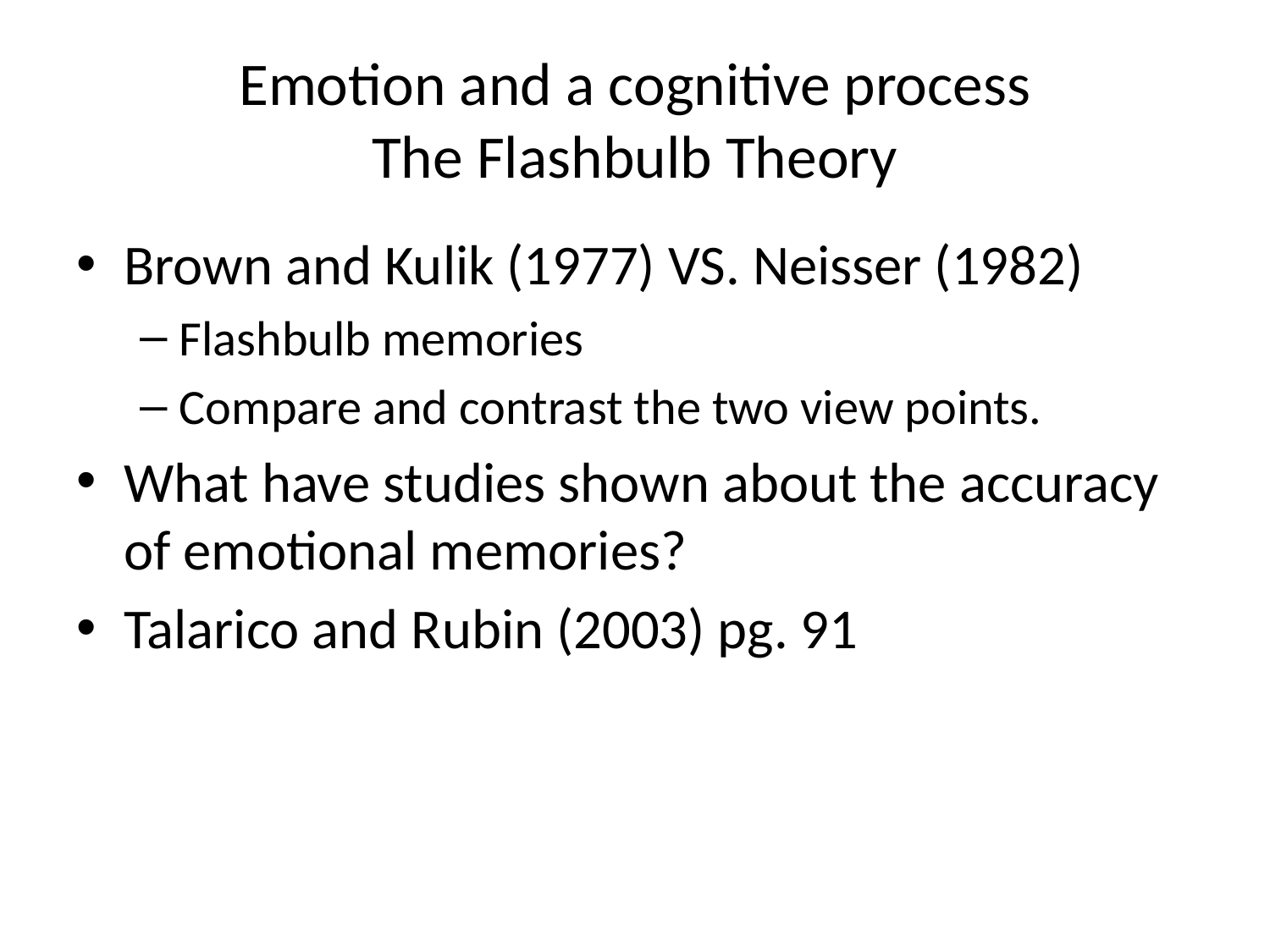

# Emotion and a cognitive process The Flashbulb Theory
Brown and Kulik (1977) VS. Neisser (1982)
Flashbulb memories
Compare and contrast the two view points.
What have studies shown about the accuracy of emotional memories?
Talarico and Rubin (2003) pg. 91